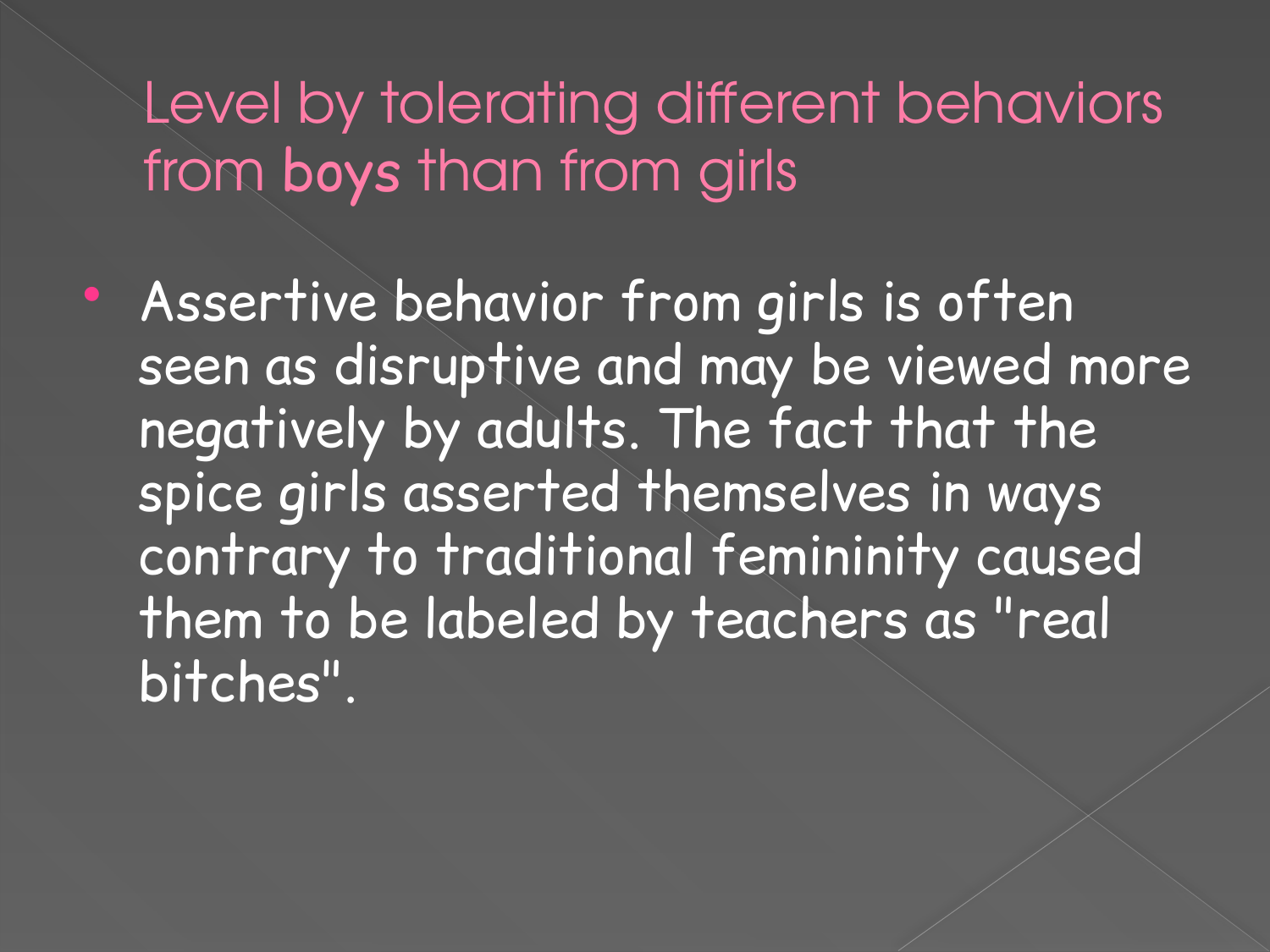

# Level by tolerating different behaviors from boys than from girls
Assertive behavior from girls is often seen as disruptive and may be viewed more negatively by adults. The fact that the spice girls asserted themselves in ways contrary to traditional femininity caused them to be labeled by teachers as "real bitches".